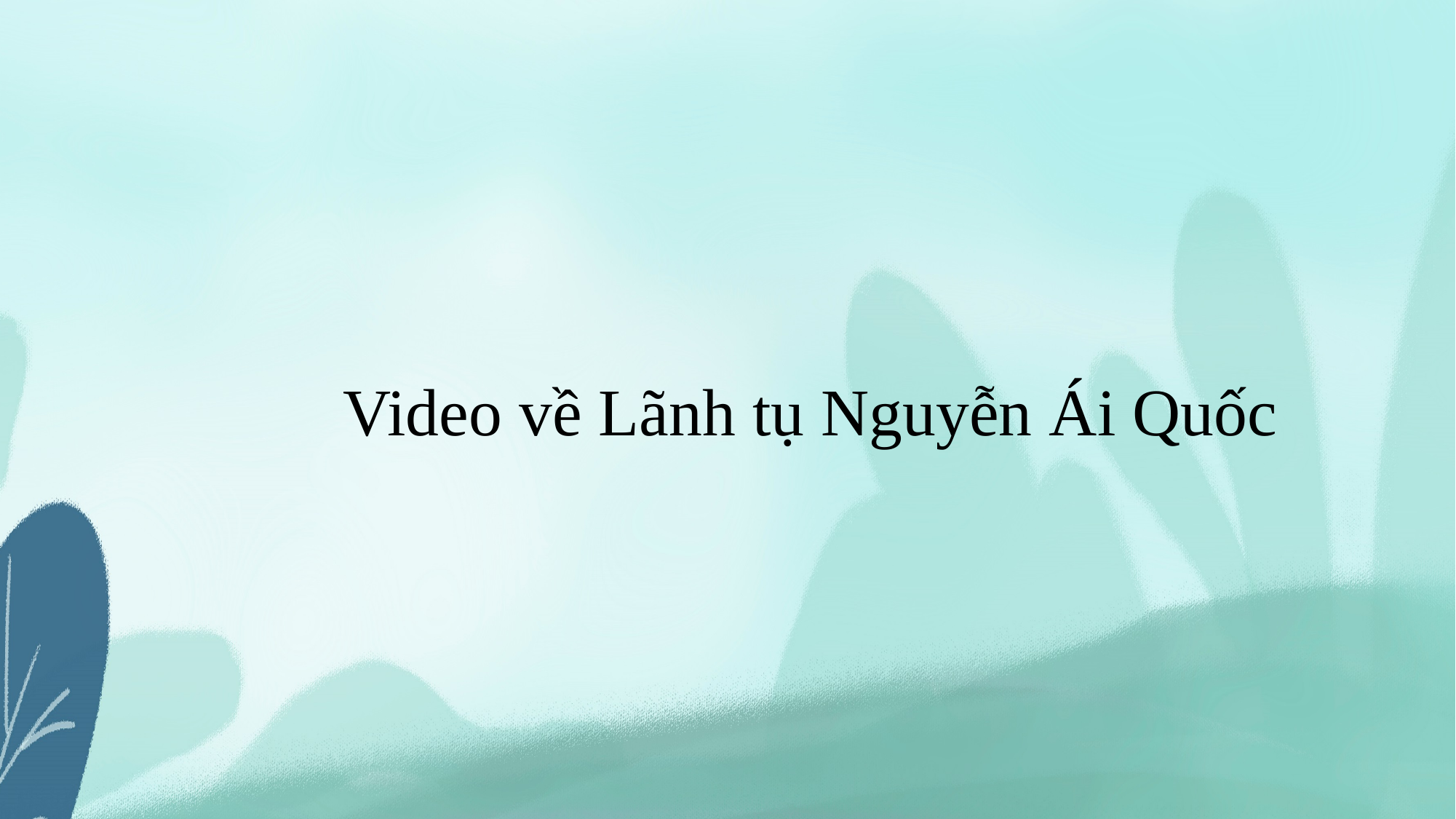

Video về Lãnh tụ Nguyễn Ái Quốc